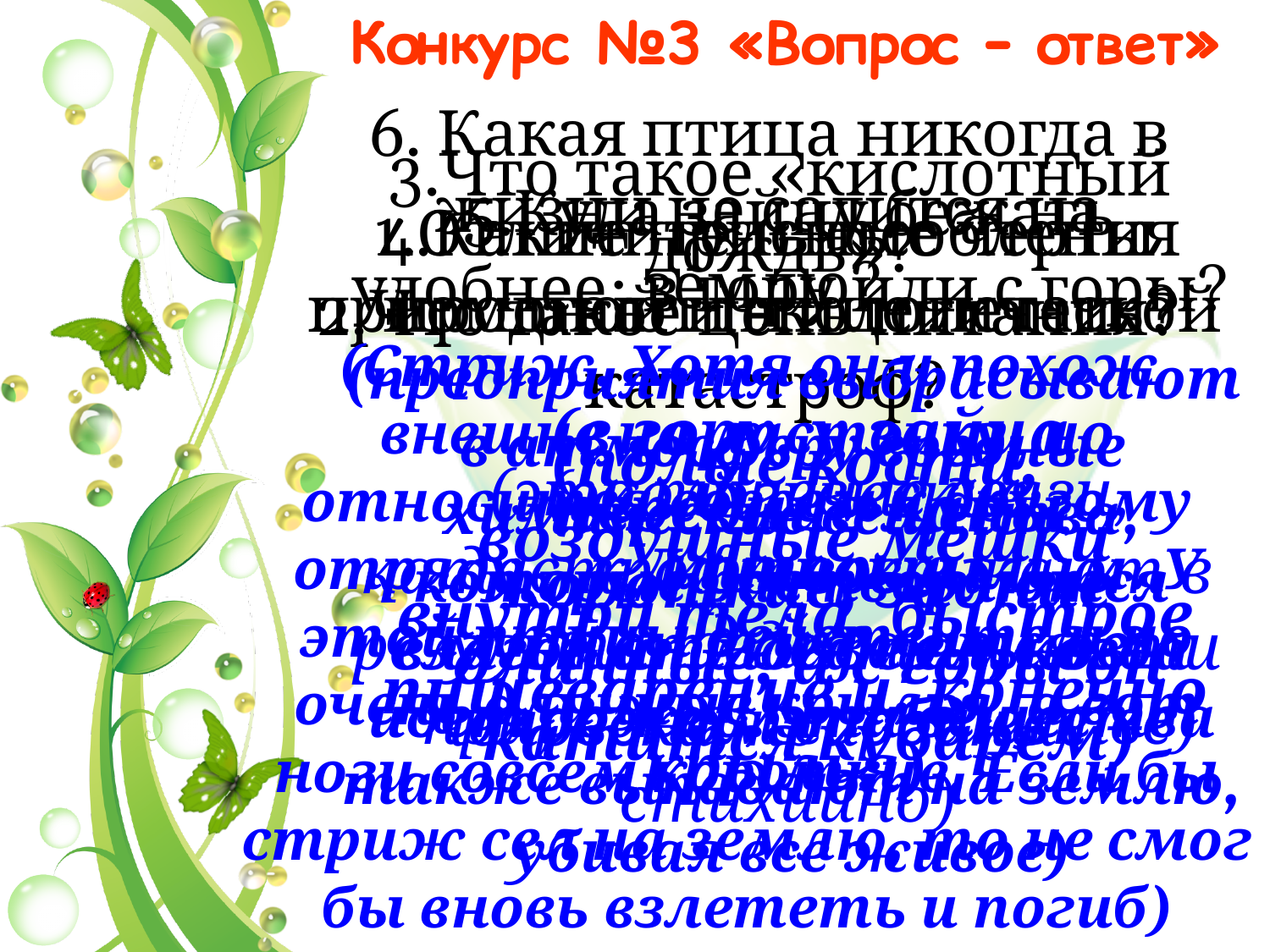

Конкурс №3 «Вопрос – ответ»
6. Какая птица никогда в жизни не садится на землю?
3.Что такое «кислотный дождь»?
5.Куда зайцу бежать удобнее: в гору или с горы?
1.Отличительные черты природной и экологической катастроф?
4.Какие приспособления помогают птице летать?
2.Что такое цепь питания?
(Стриж. Хотя он и похож внешне на ласточку, но относится совсем к другому отряду – к Длиннокрылым. У этой птицы действительно очень длинные крылья, а вот ноги совсем короткие. Если бы стриж сел на землю, то не смог бы вновь взлететь и погиб)
(предприятия выбрасывают в атмосферу вредные химические вещества, которые растворяются влагой атмосферы, когда идет дождь, эти вещества также выпадают на землю, убивая все живое)
(в гору, у зайца передние лапы короткие, задние длинные, а с горы он катится кубарем)
(полые кости, воздушные мешки внутри тела, быстрое пищеварение и, конечно крылья)
(экологические катастрофы возникают в результате деятельности человека, природные – стихийно)
(это пищевые связи, которые устанавливаются в природном сообществе)